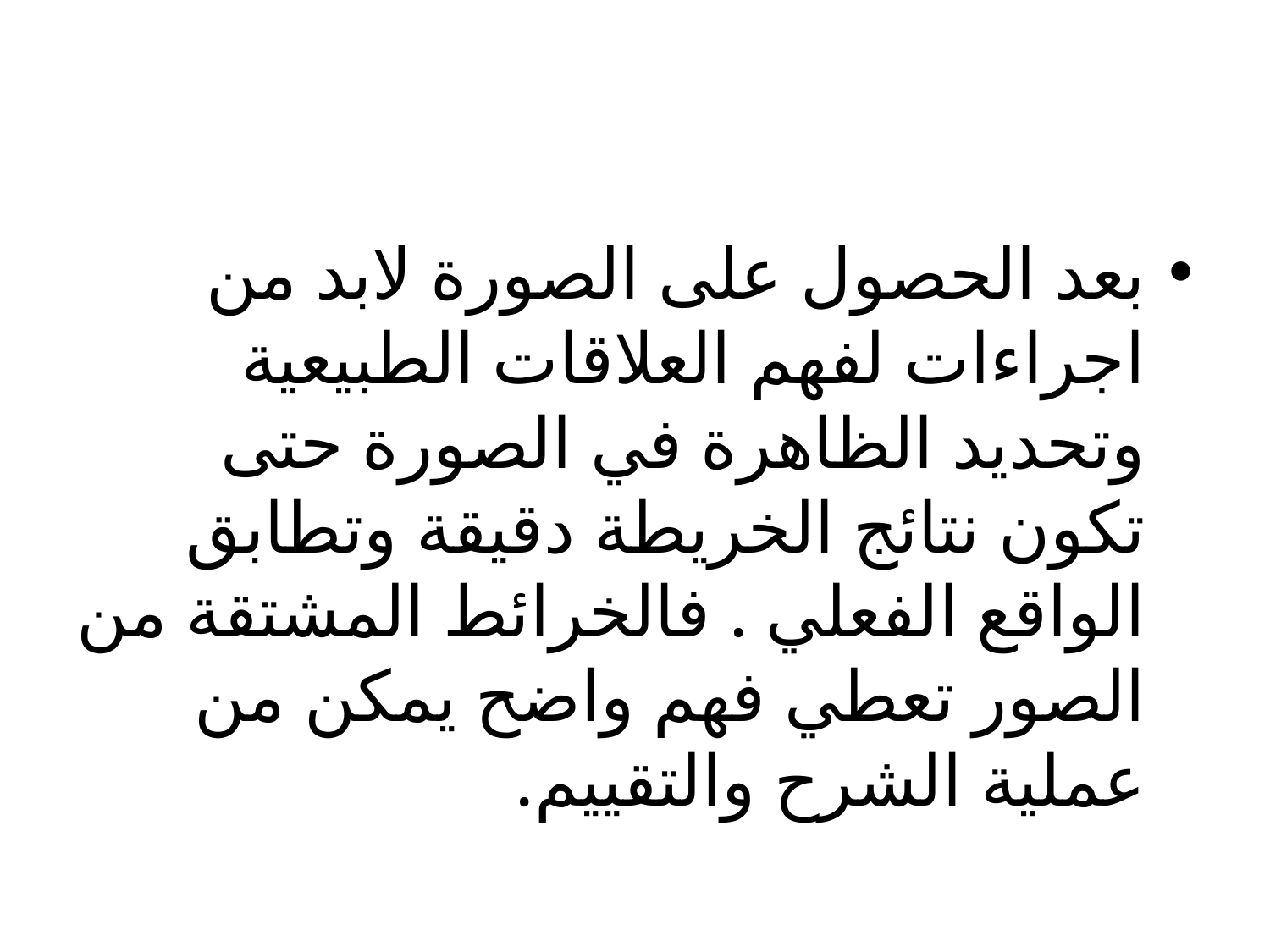

بعد الحصول على الصورة لابد من اجراءات لفهم العلاقات الطبيعية وتحديد الظاهرة في الصورة حتى تكون نتائج الخريطة دقيقة وتطابق الواقع الفعلي . فالخرائط المشتقة من الصور تعطي فهم واضح يمكن من عملية الشرح والتقييم.